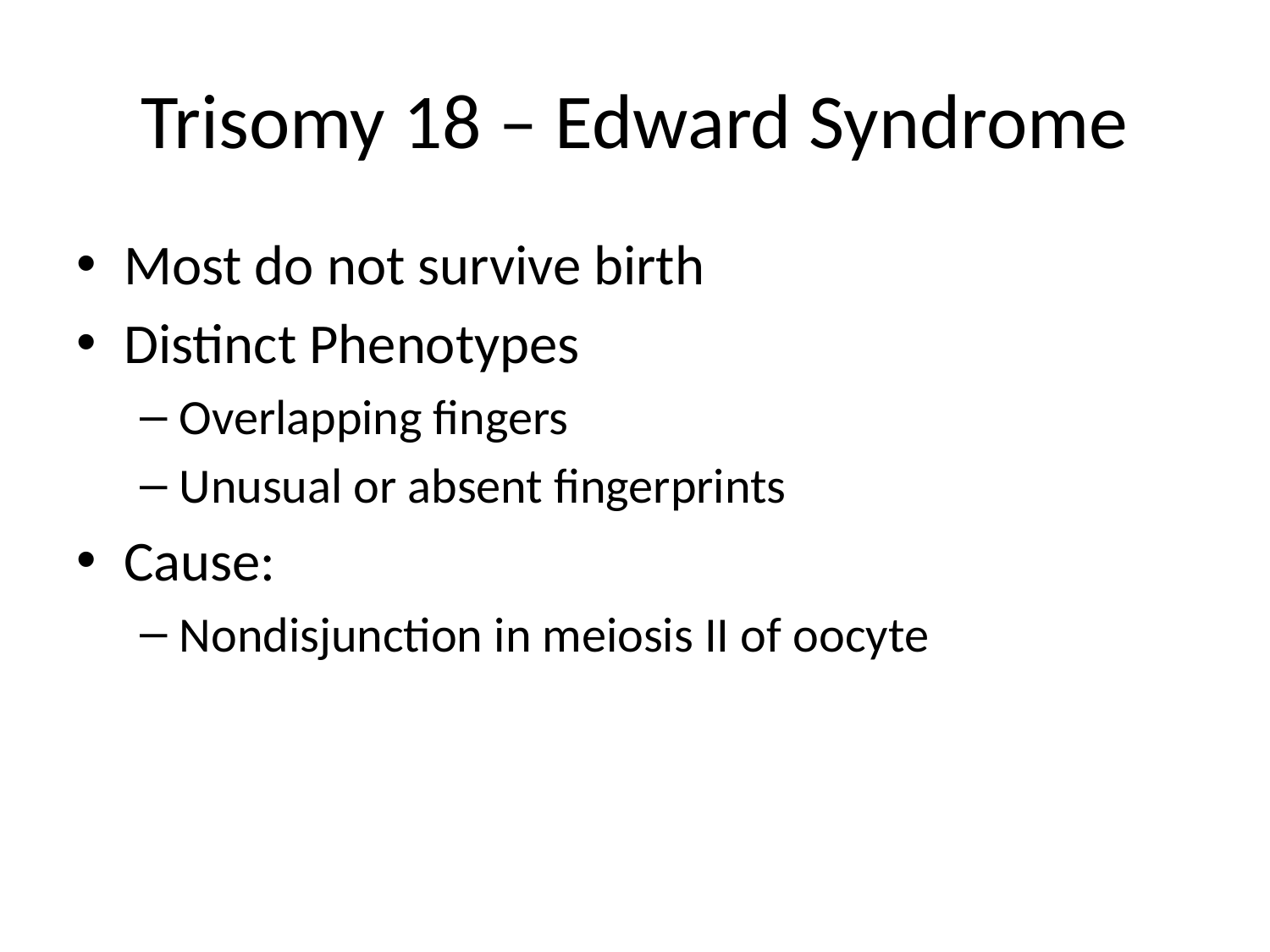

# Trisomy 18 – Edward Syndrome
Most do not survive birth
Distinct Phenotypes
Overlapping fingers
Unusual or absent fingerprints
Cause:
Nondisjunction in meiosis II of oocyte